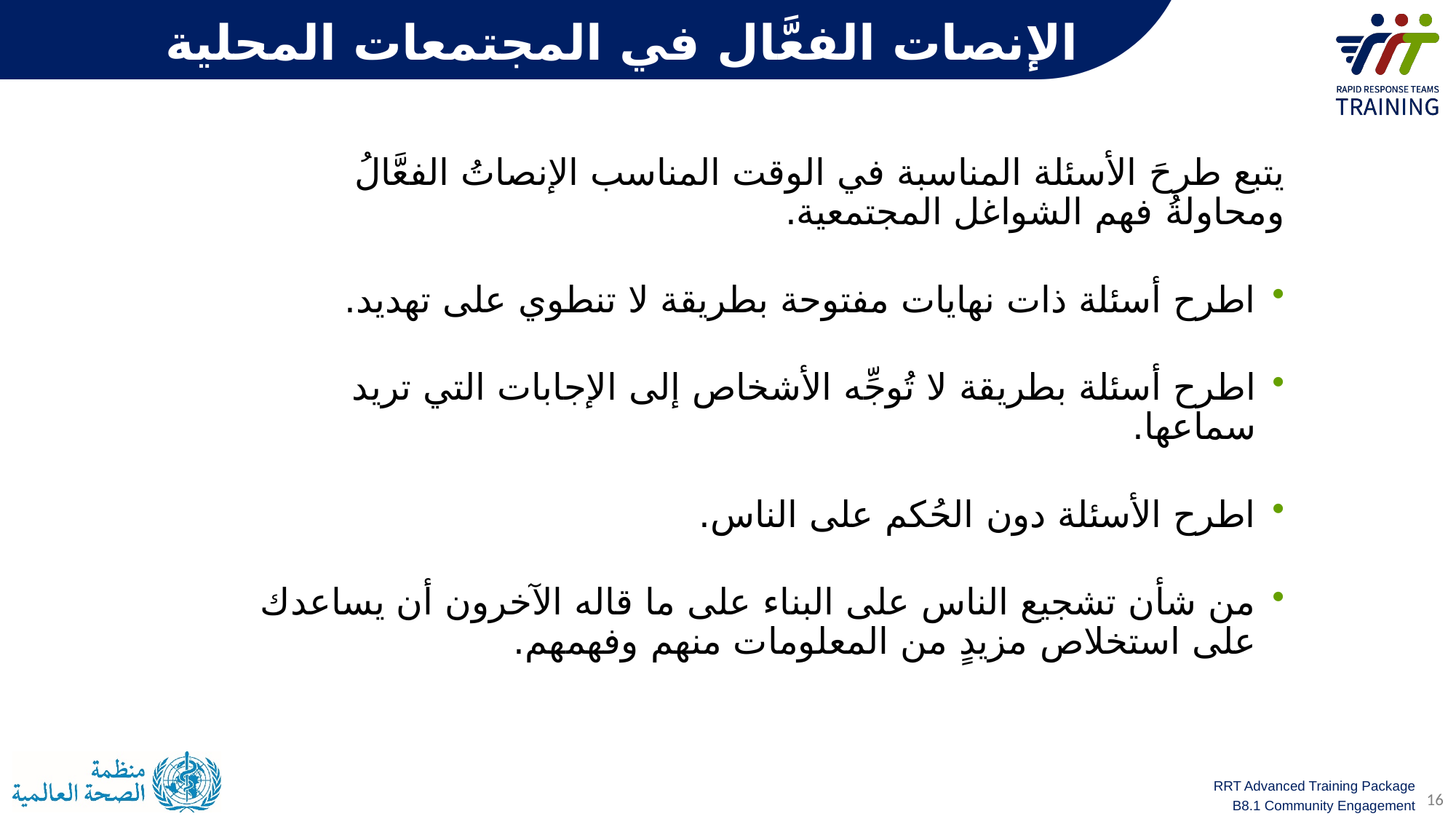

الإنصات الفعَّال في المجتمعات المحلية
يتبع طرحَ الأسئلة المناسبة في الوقت المناسب الإنصاتُ الفعَّالُ ومحاولةُ فهم الشواغل المجتمعية.

اطرح أسئلة ذات نهايات مفتوحة بطريقة لا تنطوي على تهديد.

اطرح أسئلة بطريقة لا تُوجِّه الأشخاص إلى الإجابات التي تريد سماعها.

اطرح الأسئلة دون الحُكم على الناس.

من شأن تشجيع الناس على البناء على ما قاله الآخرون أن يساعدك على استخلاص مزيدٍ من المعلومات منهم وفهمهم.